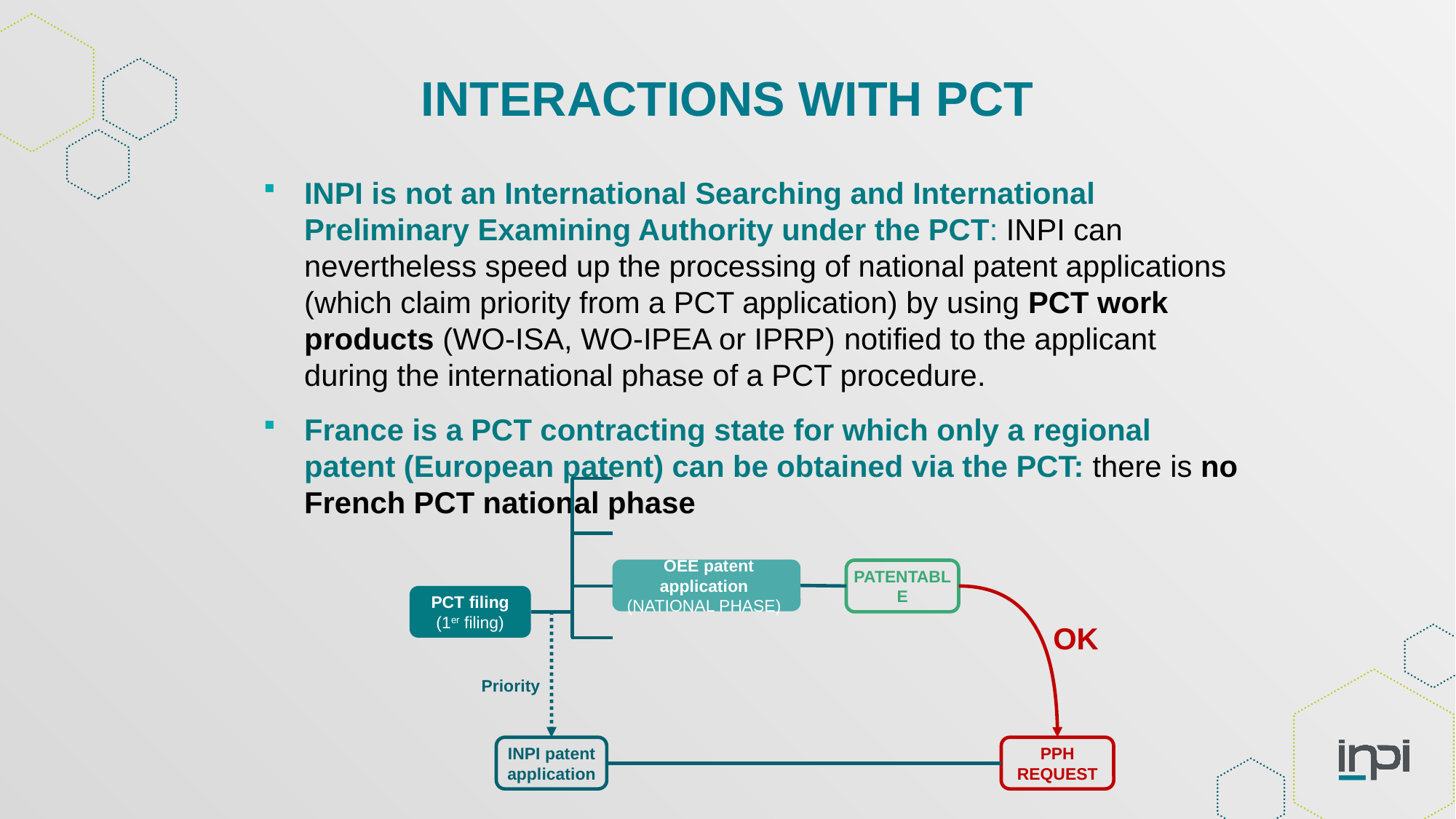

INTERACTIONS WITH PCT
INPI is not an International Searching and International Preliminary Examining Authority under the PCT: INPI can nevertheless speed up the processing of national patent applications (which claim priority from a PCT application) by using PCT work products (WO-ISA, WO-IPEA or IPRP) notified to the applicant during the international phase of a PCT procedure.
France is a PCT contracting state for which only a regional patent (European patent) can be obtained via the PCT: there is no French PCT national phase
 OEE patent application
(NATIONAL PHASE)
PATENTABLE
PCT filing
(1er filing)
OK
Priority
INPI patent application
PPH REQUEST